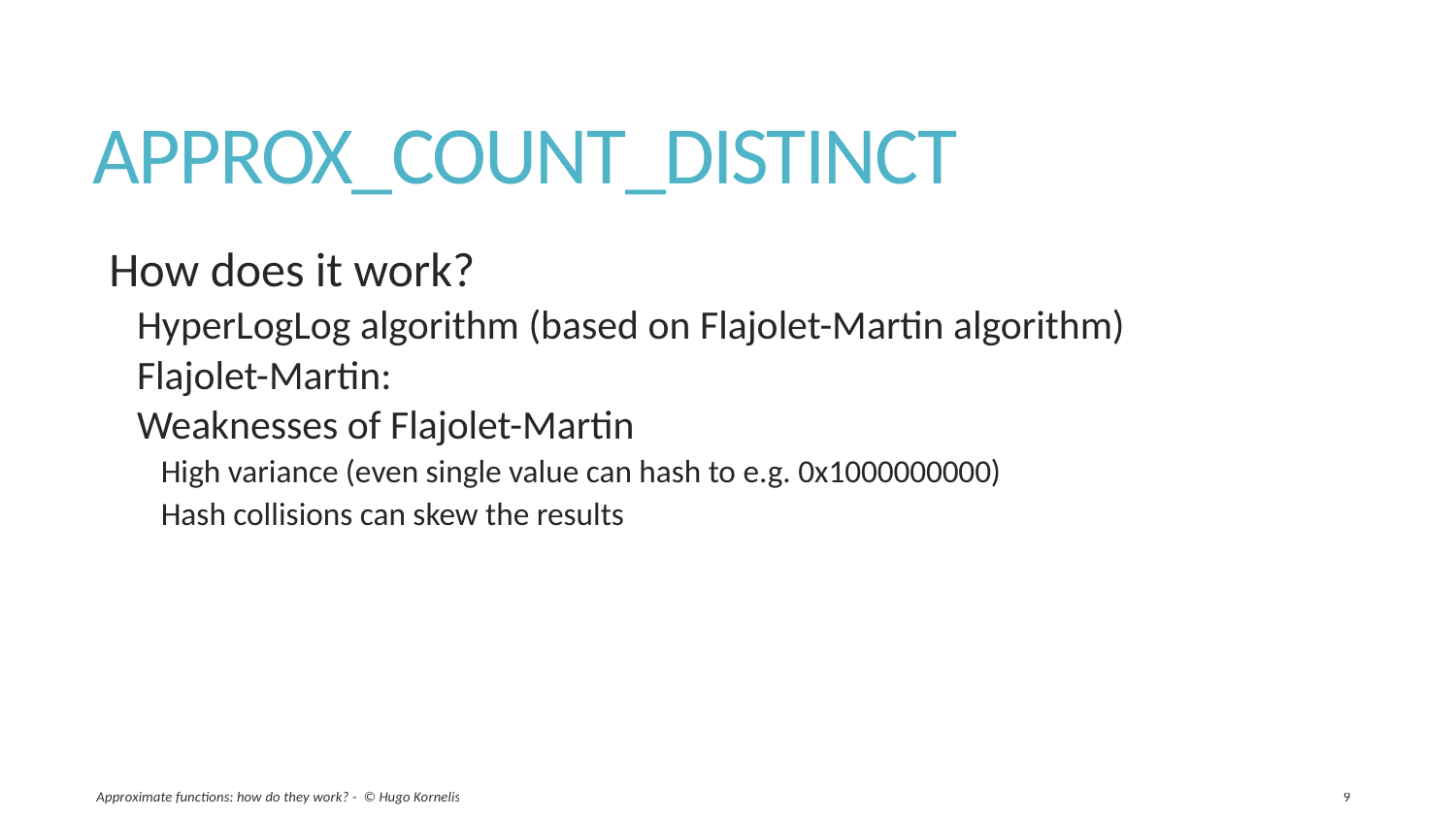

# APPROX_COUNT_DISTINCT
How does it work?
HyperLogLog algorithm (based on Flajolet-Martin algorithm)
Flajolet-Martin:
Weaknesses of Flajolet-Martin
High variance (even single value can hash to e.g. 0x1000000000)
Hash collisions can skew the results
Approximate functions: how do they work? -  © Hugo Kornelis
9